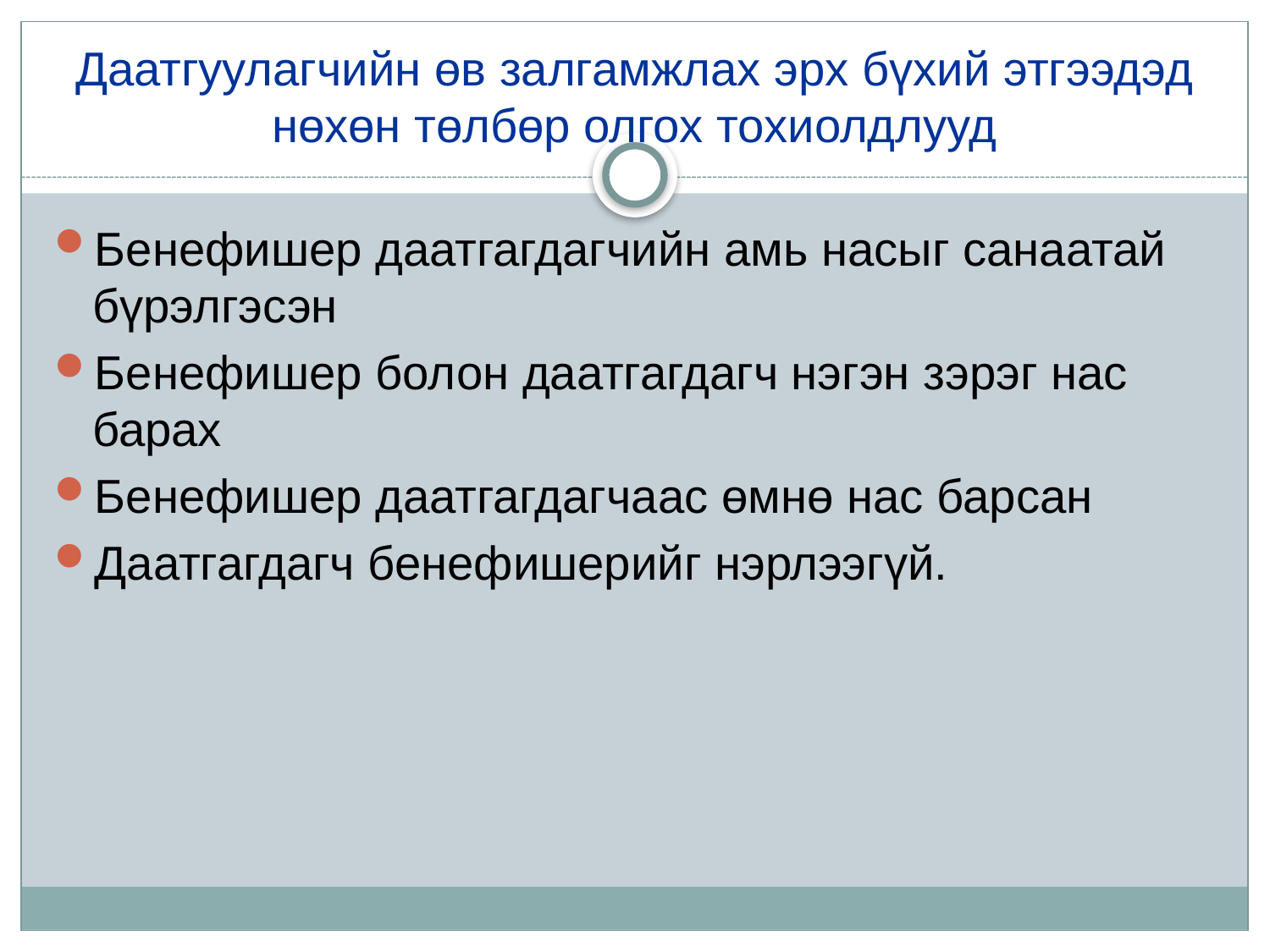

# Даатгуулагчийн өв залгамжлах эрх бүхий этгээдэд нөхөн төлбөр олгох тохиолдлууд
Бенефишер даатгагдагчийн амь насыг санаатай бүрэлгэсэн
Бенефишер болон даатгагдагч нэгэн зэрэг нас барах
Бенефишер даатгагдагчаас өмнө нас барсан
Даатгагдагч бенефишерийг нэрлээгүй.